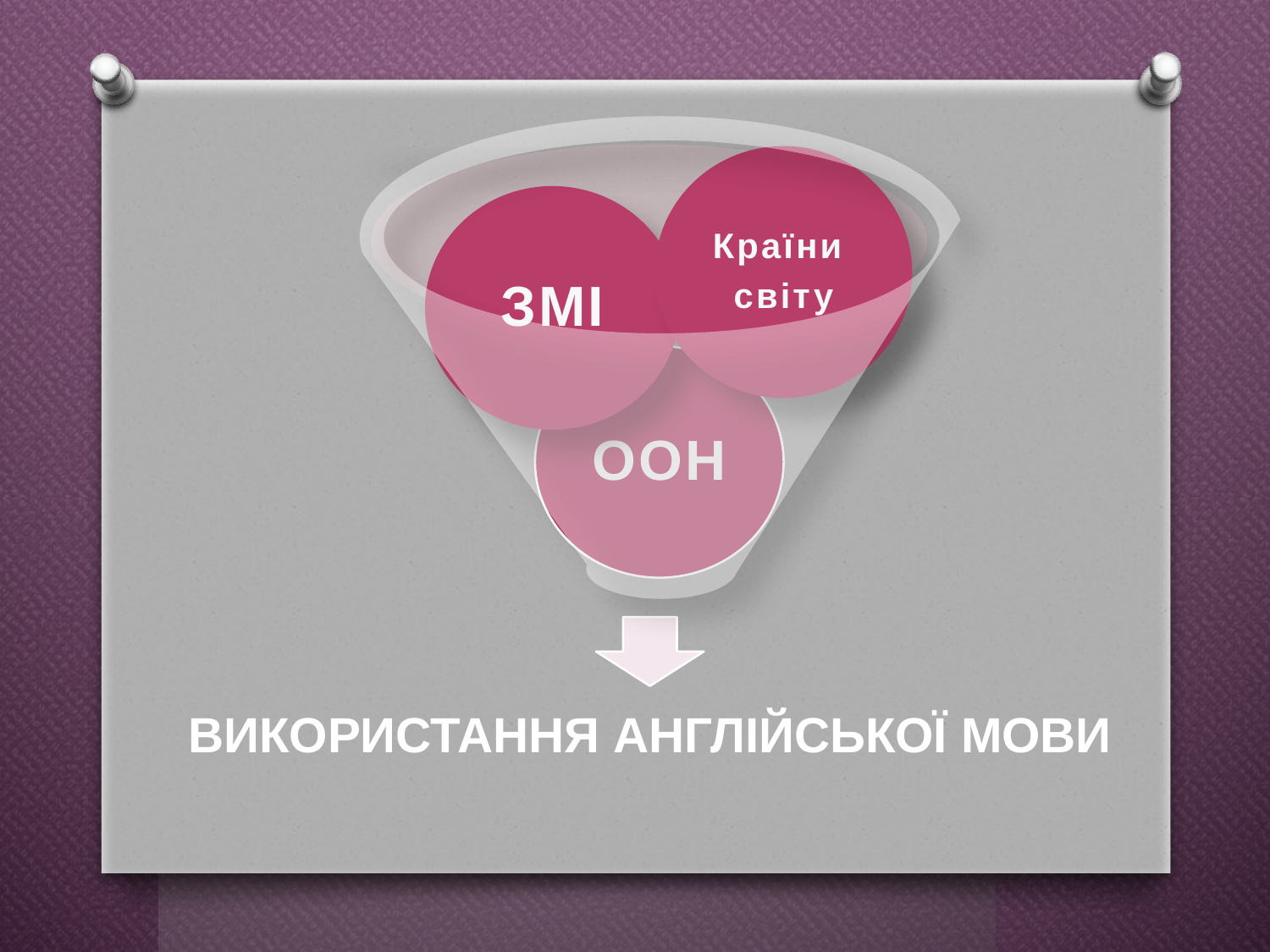

ВИКОРИСТАННЯ АНГЛІЙСЬКОЇ МОВИ
ООН
ЗМІ
Країни
світу